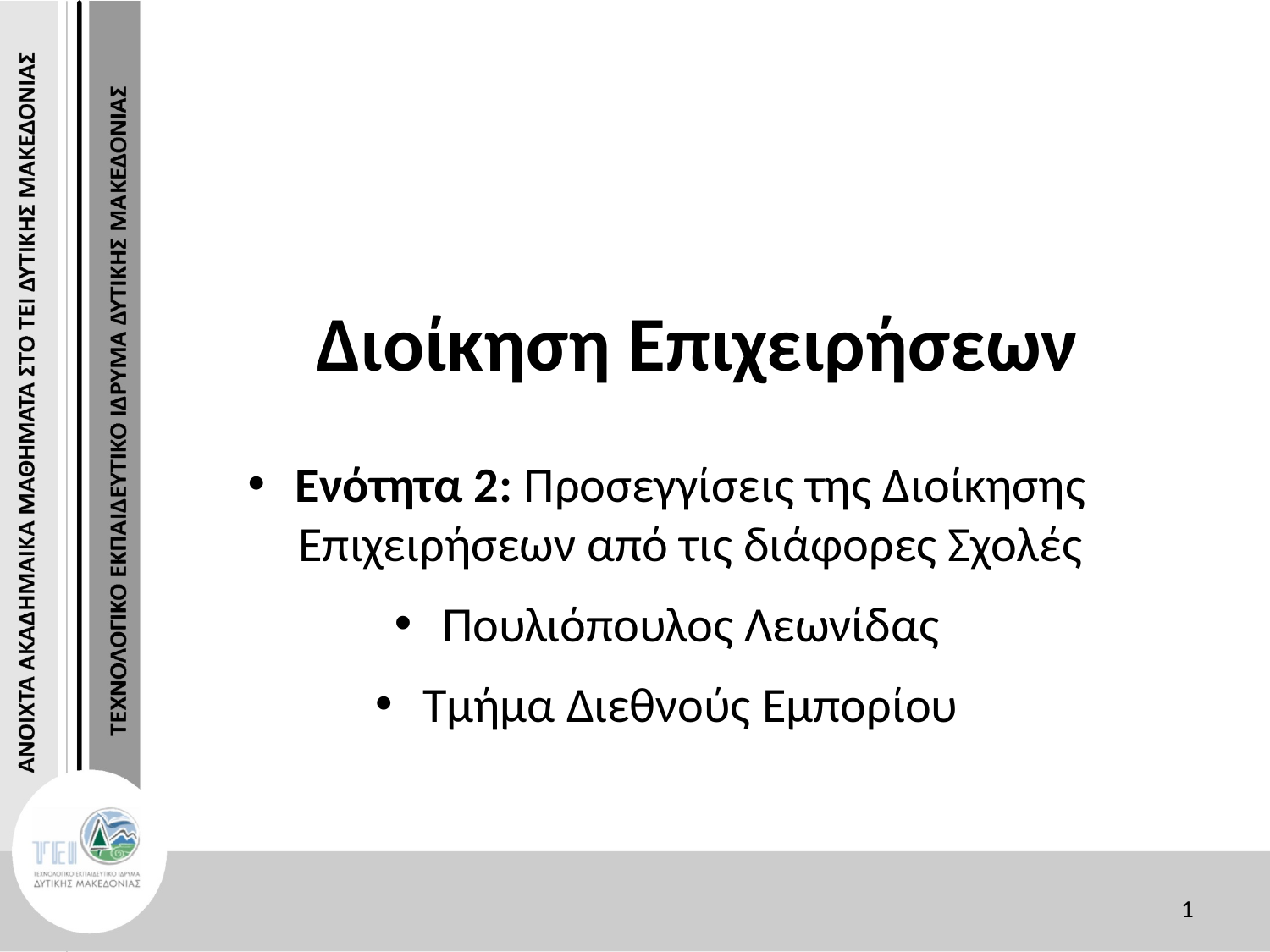

Διοίκηση Επιχειρήσεων
Ενότητα 2: Προσεγγίσεις της Διοίκησης Επιχειρήσεων από τις διάφορες Σχολές
Πουλιόπουλος Λεωνίδας
Τμήμα Διεθνούς Εμπορίου
1